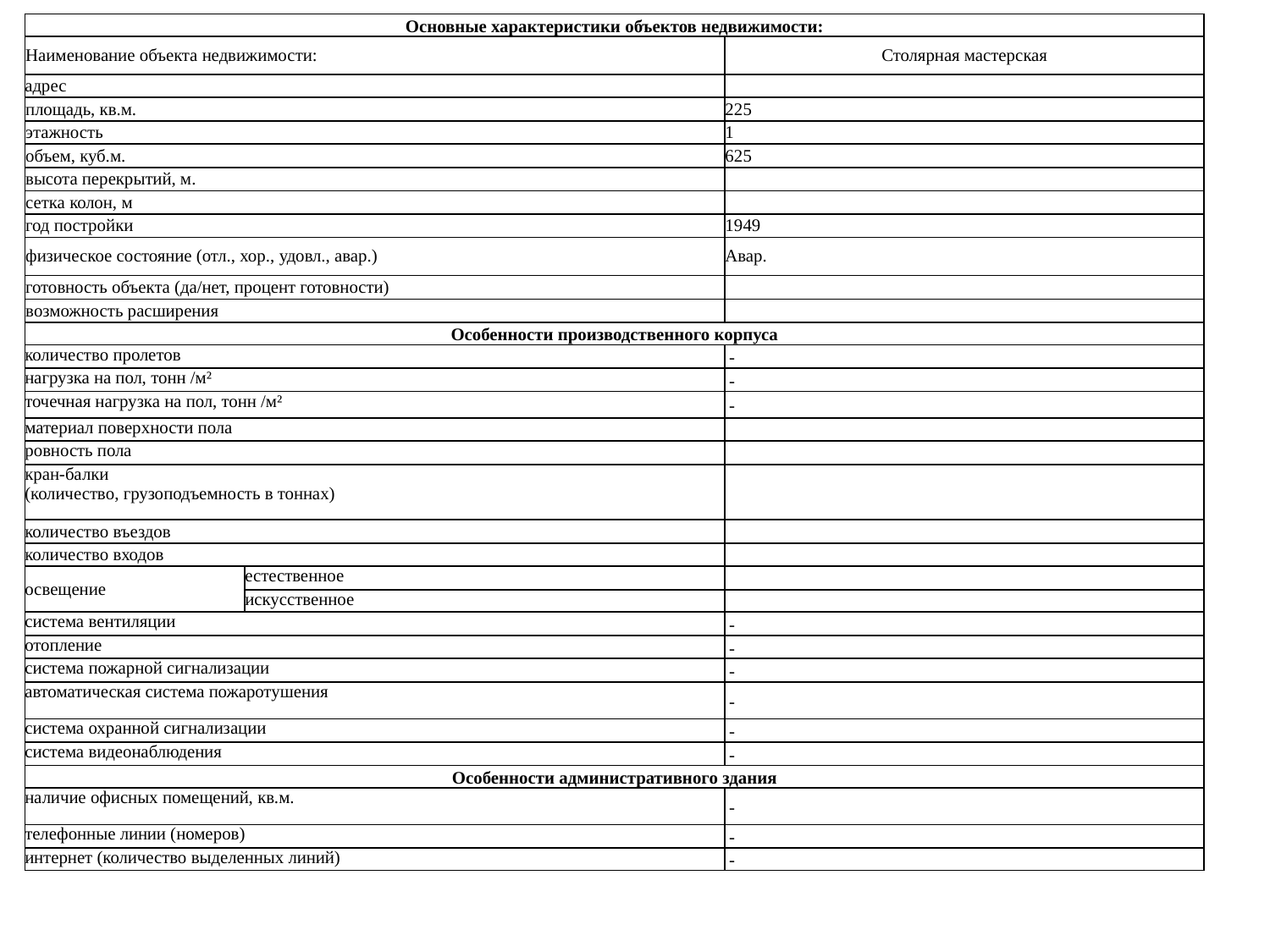

| Основные характеристики объектов недвижимости: |  |  |
| --- | --- | --- |
| Наименование объекта недвижимости: |  | Столярная мастерская |
| адрес |  |  |
| площадь, кв.м. |  | 225 |
| этажность |  | 1 |
| объем, куб.м. |  | 625 |
| высота перекрытий, м. |  |  |
| сетка колон, м |  |  |
| год постройки |  | 1949 |
| физическое состояние (отл., хор., удовл., авар.) |  | Авар. |
| готовность объекта (да/нет, процент готовности) |  |  |
| возможность расширения |  |  |
| Особенности производственного корпуса |  |  |
| количество пролетов |  | - |
| нагрузка на пол, тонн /м² |  | - |
| точечная нагрузка на пол, тонн /м² |  | - |
| материал поверхности пола |  |  |
| ровность пола |  |  |
| кран-балки (количество, грузоподъемность в тоннах) |  |  |
| количество въездов |  |  |
| количество входов |  |  |
| освещение | естественное |  |
|  | искусственное |  |
| система вентиляции |  | - |
| отопление |  | - |
| система пожарной сигнализации |  | - |
| автоматическая система пожаротушения |  | - |
| система охранной сигнализации |  | - |
| система видеонаблюдения |  | - |
| Особенности административного здания |  |  |
| наличие офисных помещений, кв.м. |  | - |
| телефонные линии (номеров) |  | - |
| интернет (количество выделенных линий) |  | - |